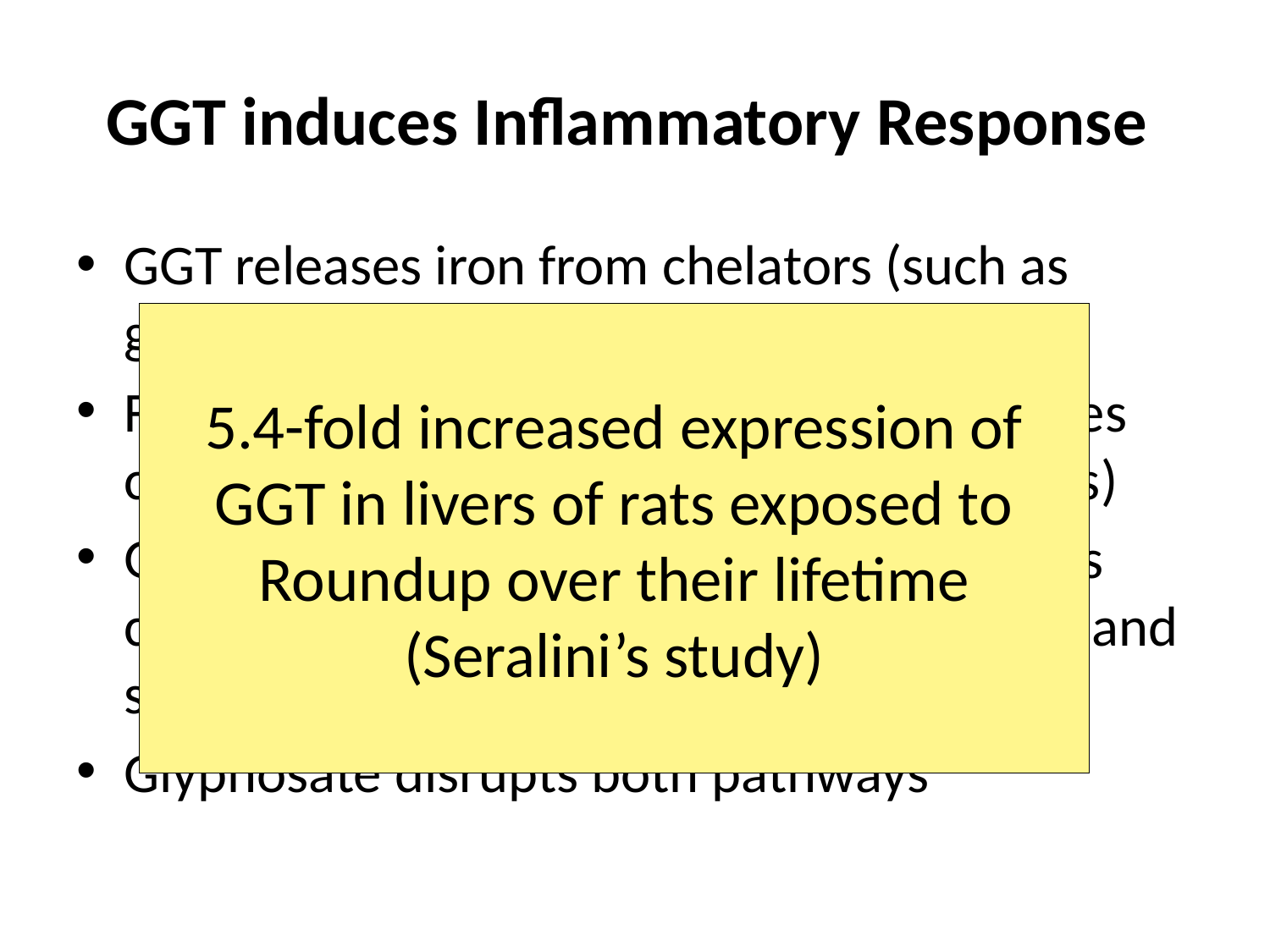

# GGT induces Inflammatory Response
GGT releases iron from chelators (such as glyphosate!)
Free iron induces Fenton reaction (damages cellular proteins and membrane fatty acids)
GGT is needed to break glutathione into its component amino acids to produce heme and sulfate
Glyphosate disrupts both pathways

5.4-fold increased expression of GGT in livers of rats exposed to Roundup over their lifetime (Seralini’s study)